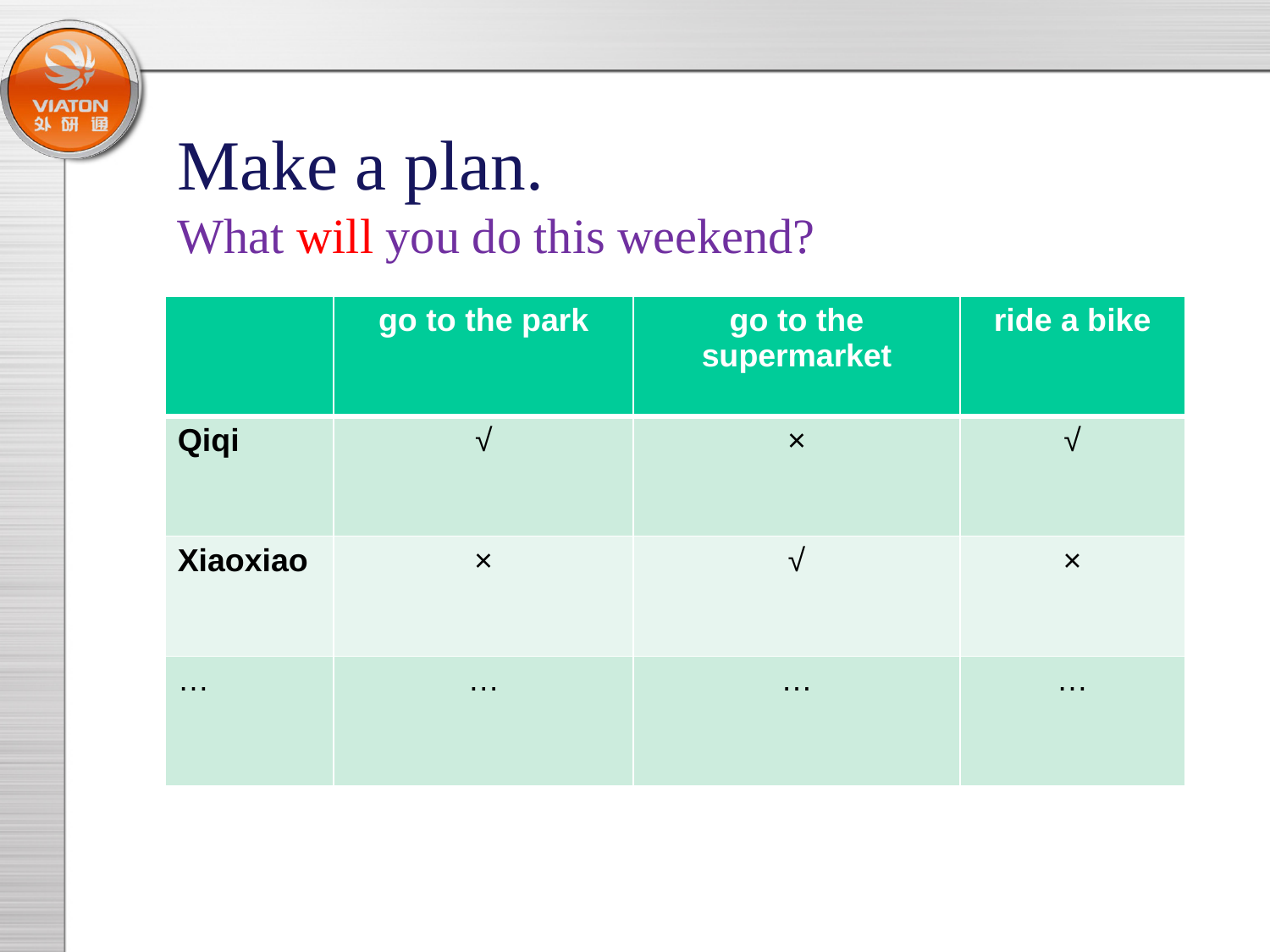

# Make a plan. What will you do this weekend?
|  | go to the park | go to the supermarket | ride a bike |
| --- | --- | --- | --- |
| Qiqi | √ | × | √ |
| Xiaoxiao | × | √ | × |
| … | … | … | … |